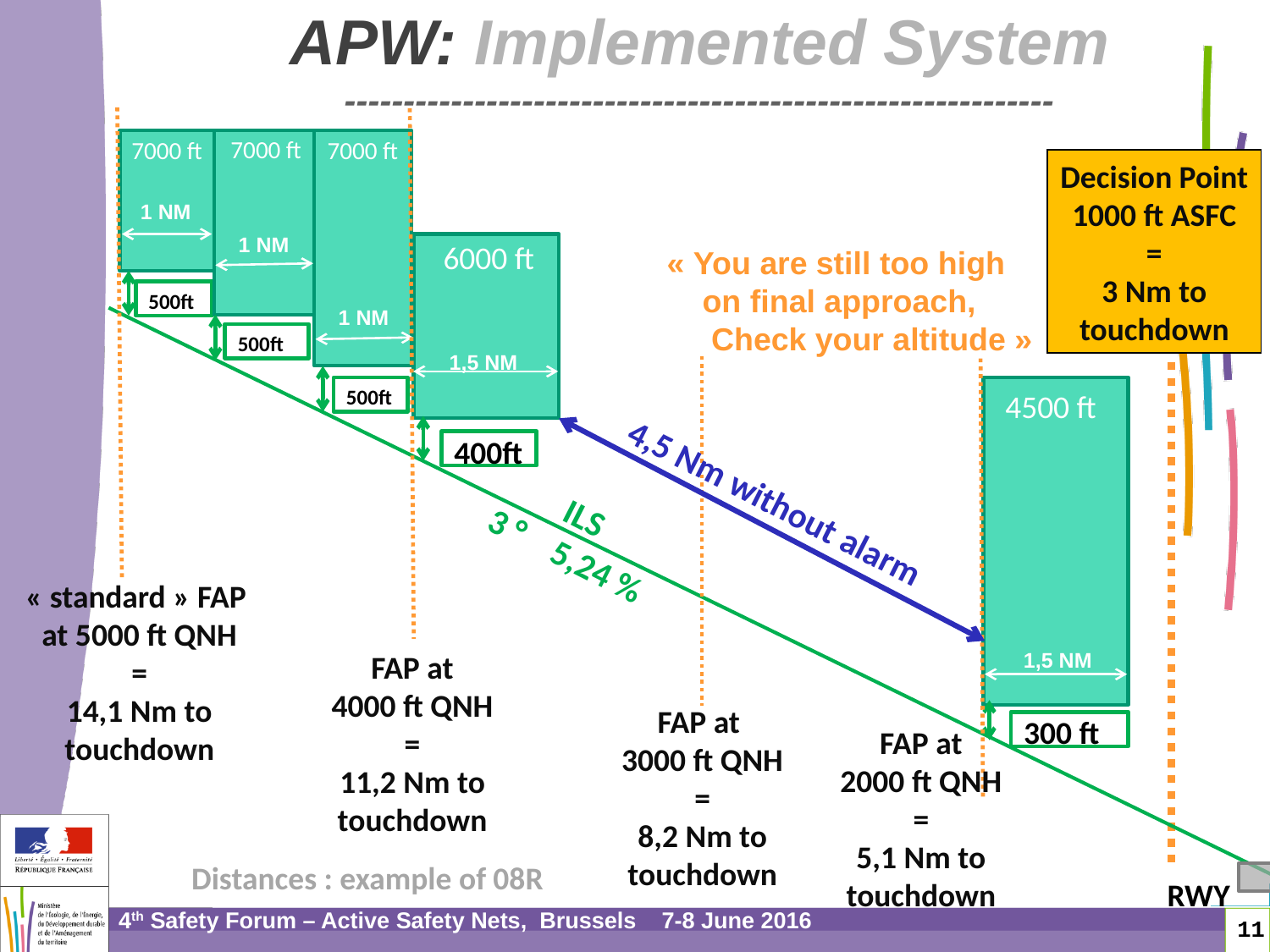

APW: Implemented System
------------------------------------------------------------
7000 ft
7000 ft
7000 ft

Decision Point
1000 ft ASFC
=
3 Nm to
touchdown
1 NM
1 NM
6000 ft

« You are still too high
    on final approach,
     Check your altitude »
500ft
1 NM
500ft
1,5 NM
4500 ft
500ft

400ft
4,5 Nm without alarm
ILS
3 °    5,24 %
« standard » FAP
at 5000 ft QNH
=
14,1 Nm to
touchdown
1,5 NM
FAP at
4000 ft QNH
=
11,2 Nm to
touchdown
FAP at
3000 ft QNH
=
8,2 Nm to
touchdown
300 ft
FAP at
2000 ft QNH
=
5,1 Nm to
touchdown

Distances : example of 08R
RWY

4th Safety Forum – Active Safety Nets,  Brussels    7-8 June 2016